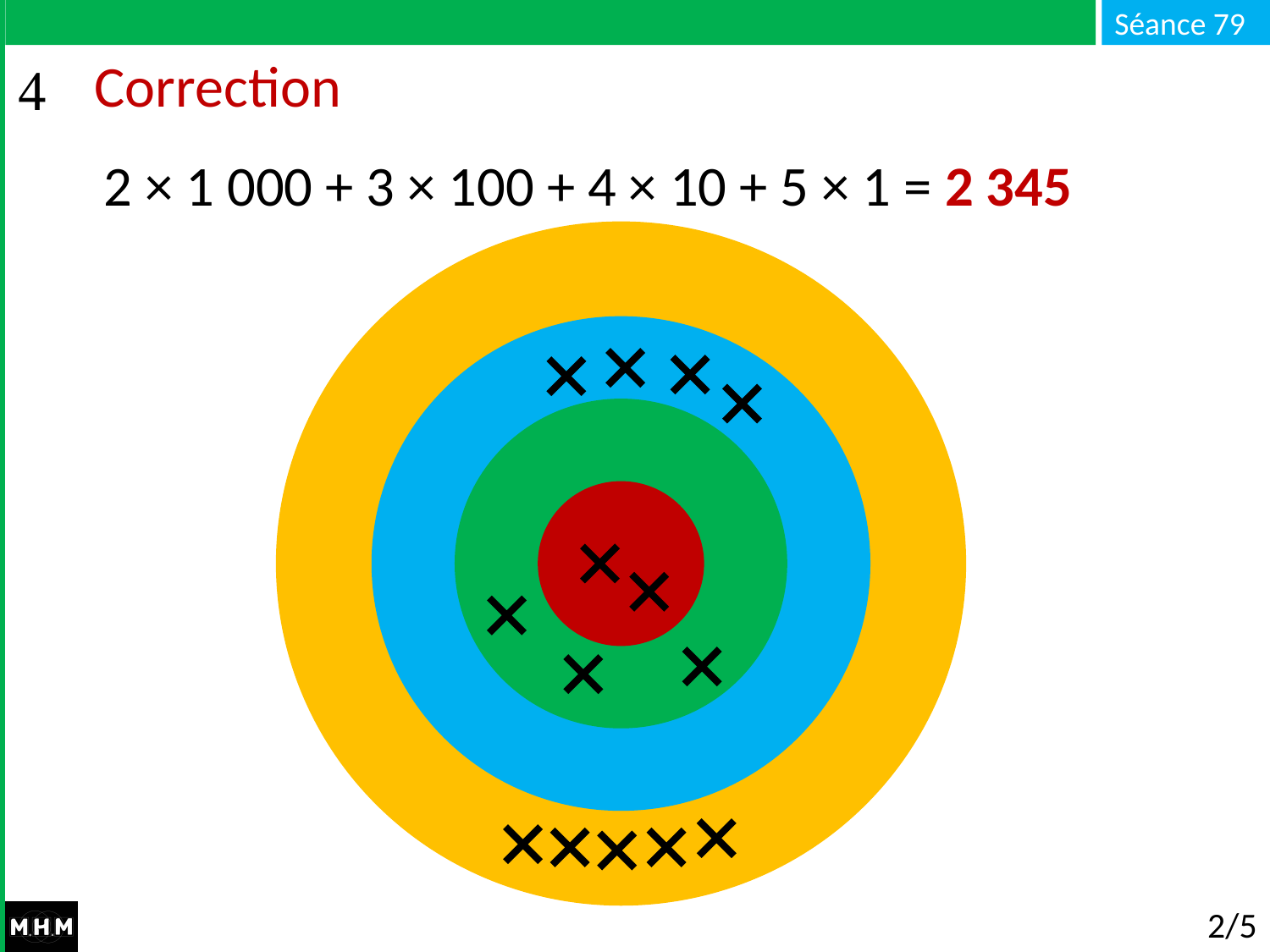

# Correction
2 × 1 000 + 3 × 100 + 4 × 10 + 5 × 1 = 2 345

1 000  100  10    1

2/5